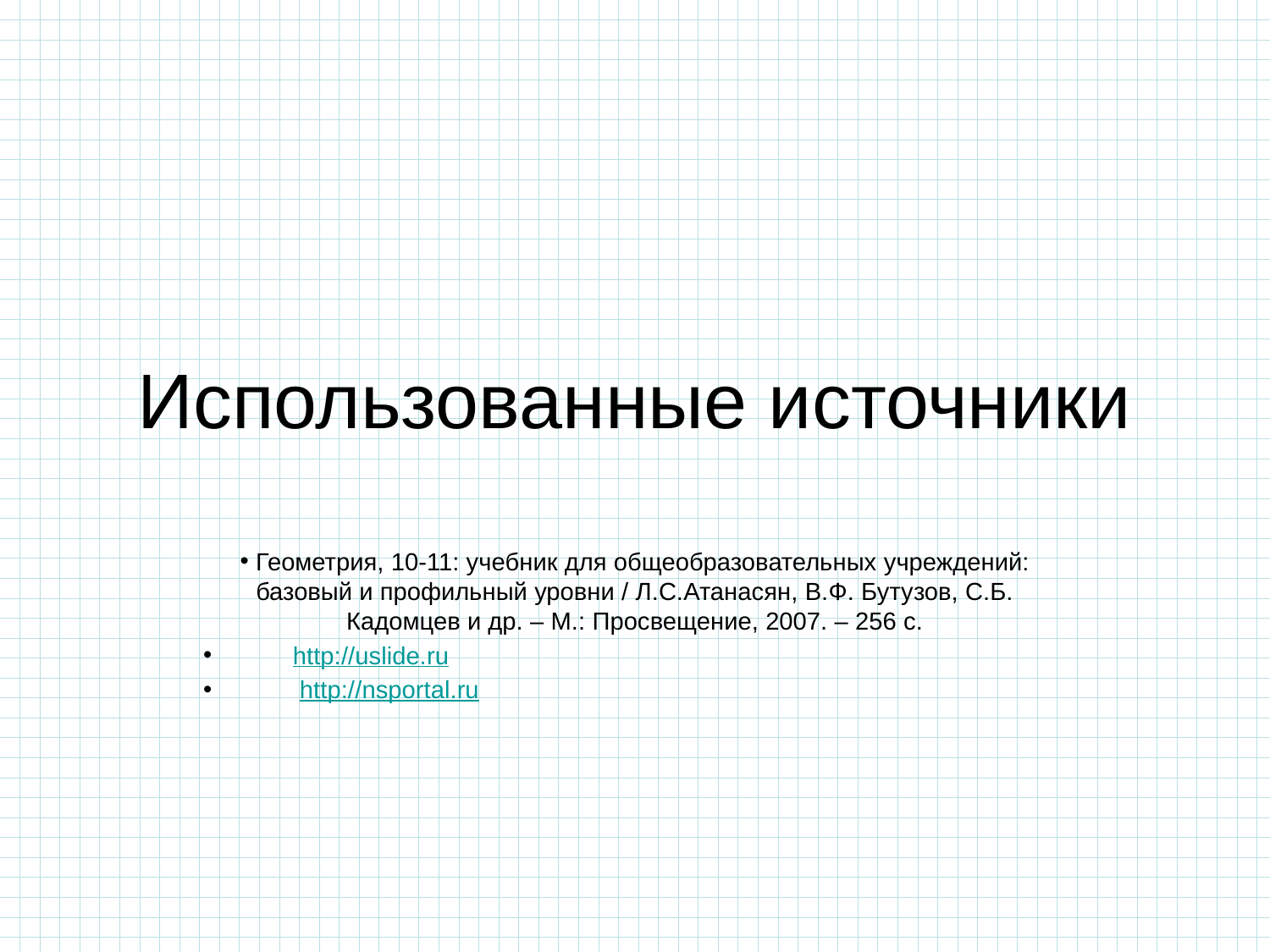

# Использованные источники
 Геометрия, 10-11: учебник для общеобразовательных учреждений: базовый и профильный уровни / Л.С.Атанасян, В.Ф. Бутузов, С.Б. Кадомцев и др. – М.: Просвещение, 2007. – 256 с.
      http://uslide.ru
       http://nsportal.ru